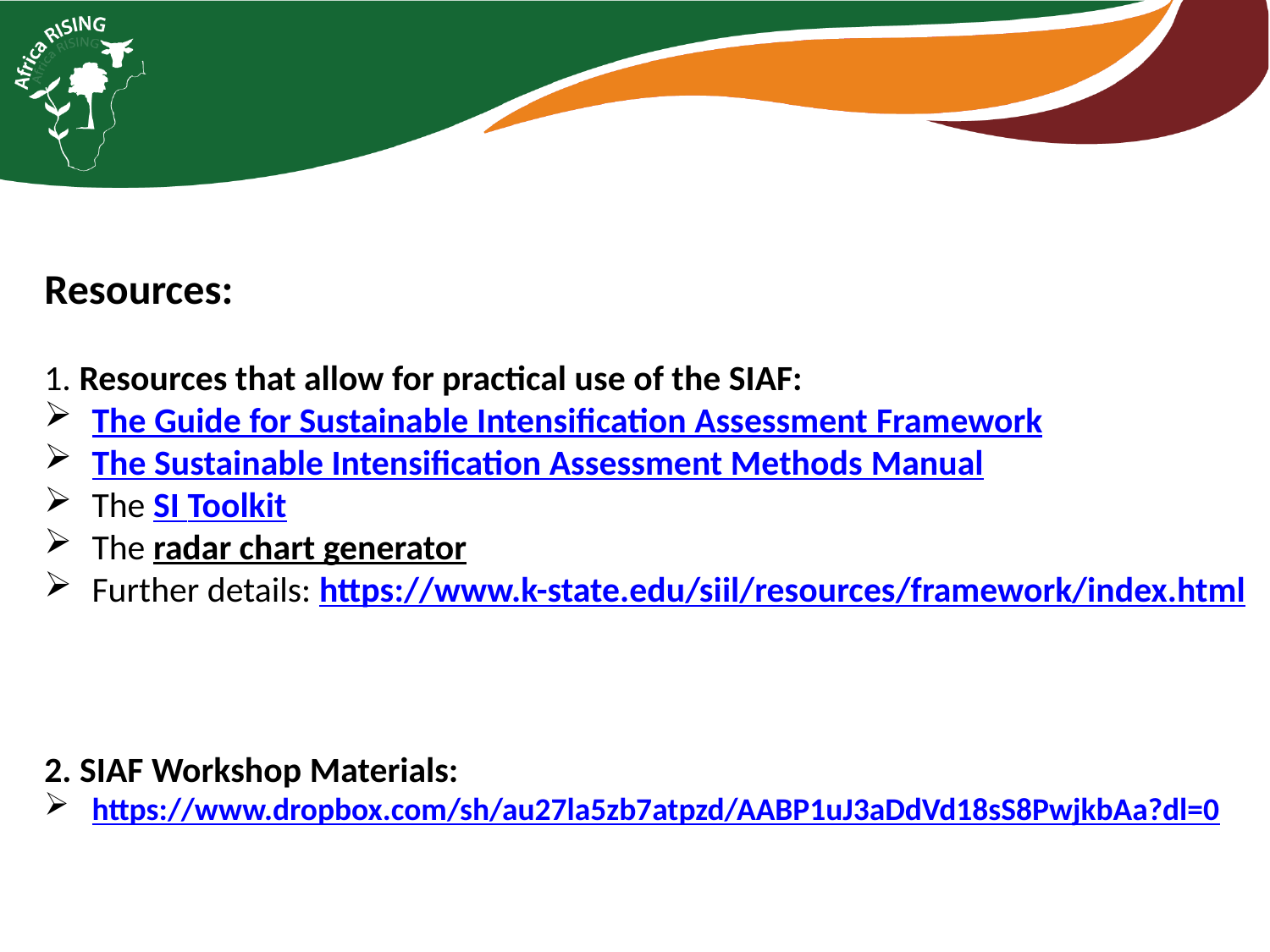

Resources:

1. Resources that allow for practical use of the SIAF:
The Guide for Sustainable Intensification Assessment Framework
The Sustainable Intensification Assessment Methods Manual
The SI Toolkit
The radar chart generator
Further details: https://www.k-state.edu/siil/resources/framework/index.html
2. SIAF Workshop Materials:
https://www.dropbox.com/sh/au27la5zb7atpzd/AABP1uJ3aDdVd18sS8PwjkbAa?dl=0